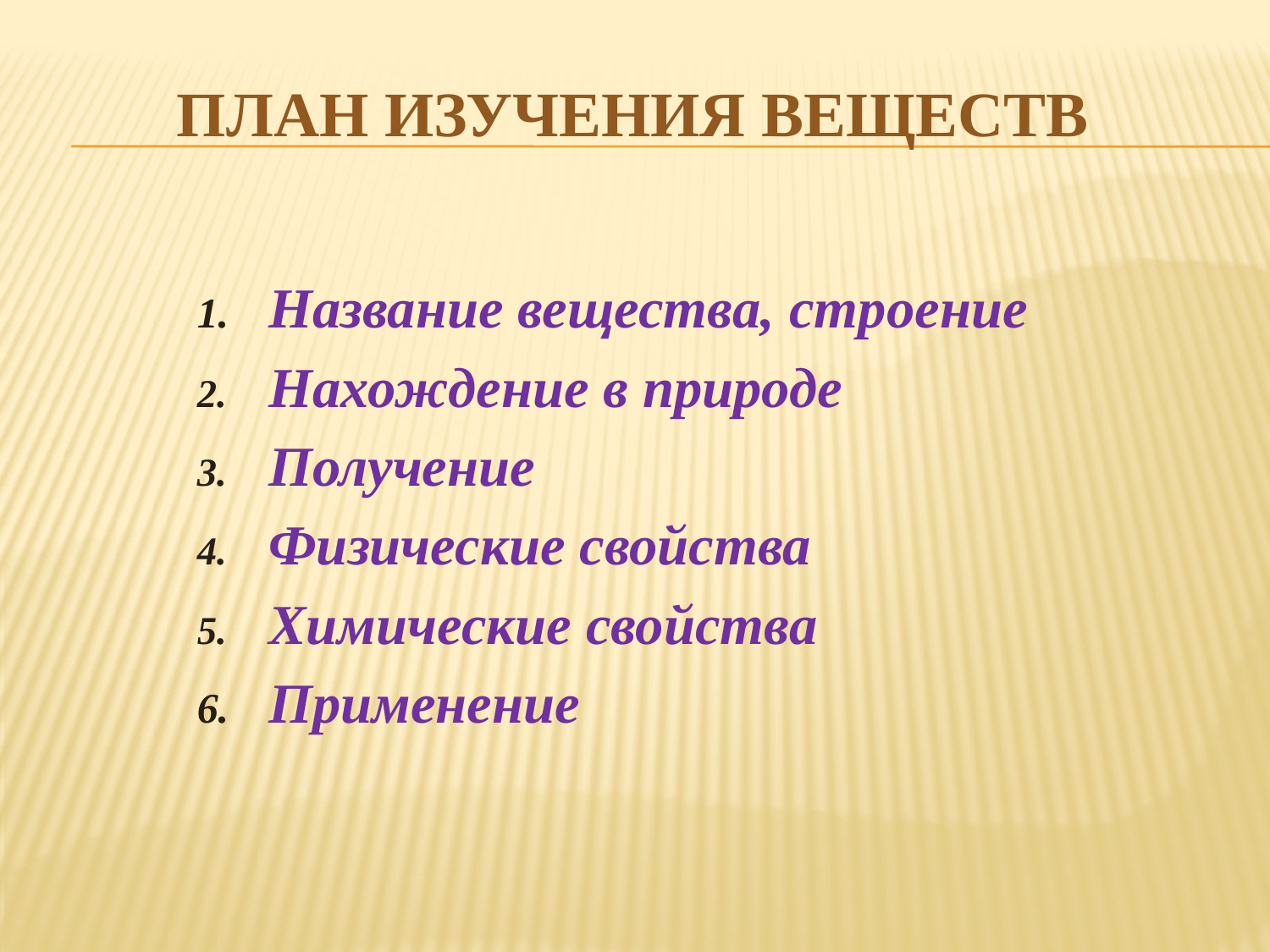

# План изучения веществ

Название вещества, строение
Нахождение в природе
Получение
Физические свойства
Химические свойства
Применение